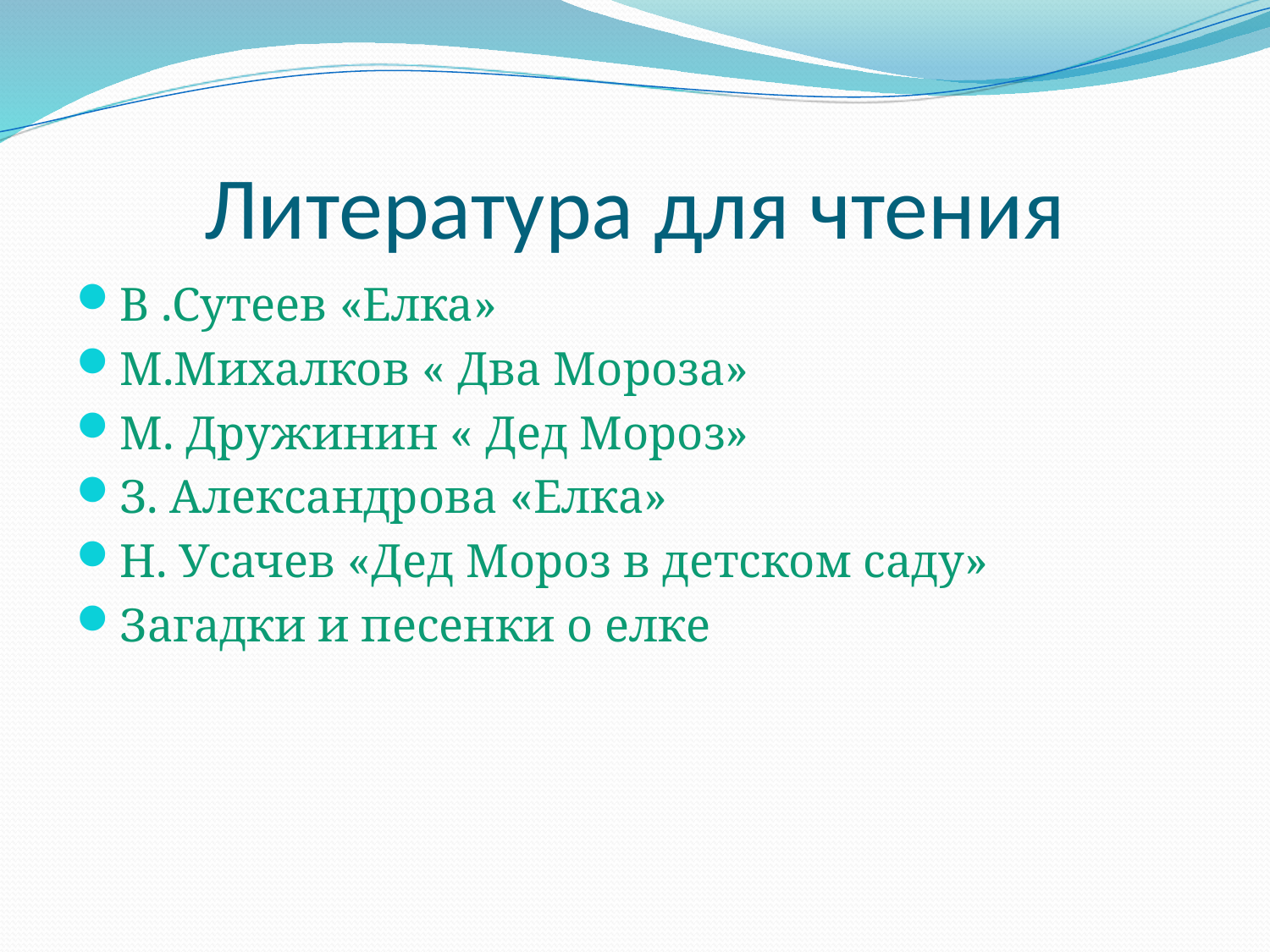

# Литература для чтения
В .Сутеев «Елка»
М.Михалков « Два Мороза»
М. Дружинин « Дед Мороз»
З. Александрова «Елка»
Н. Усачев «Дед Мороз в детском саду»
Загадки и песенки о елке